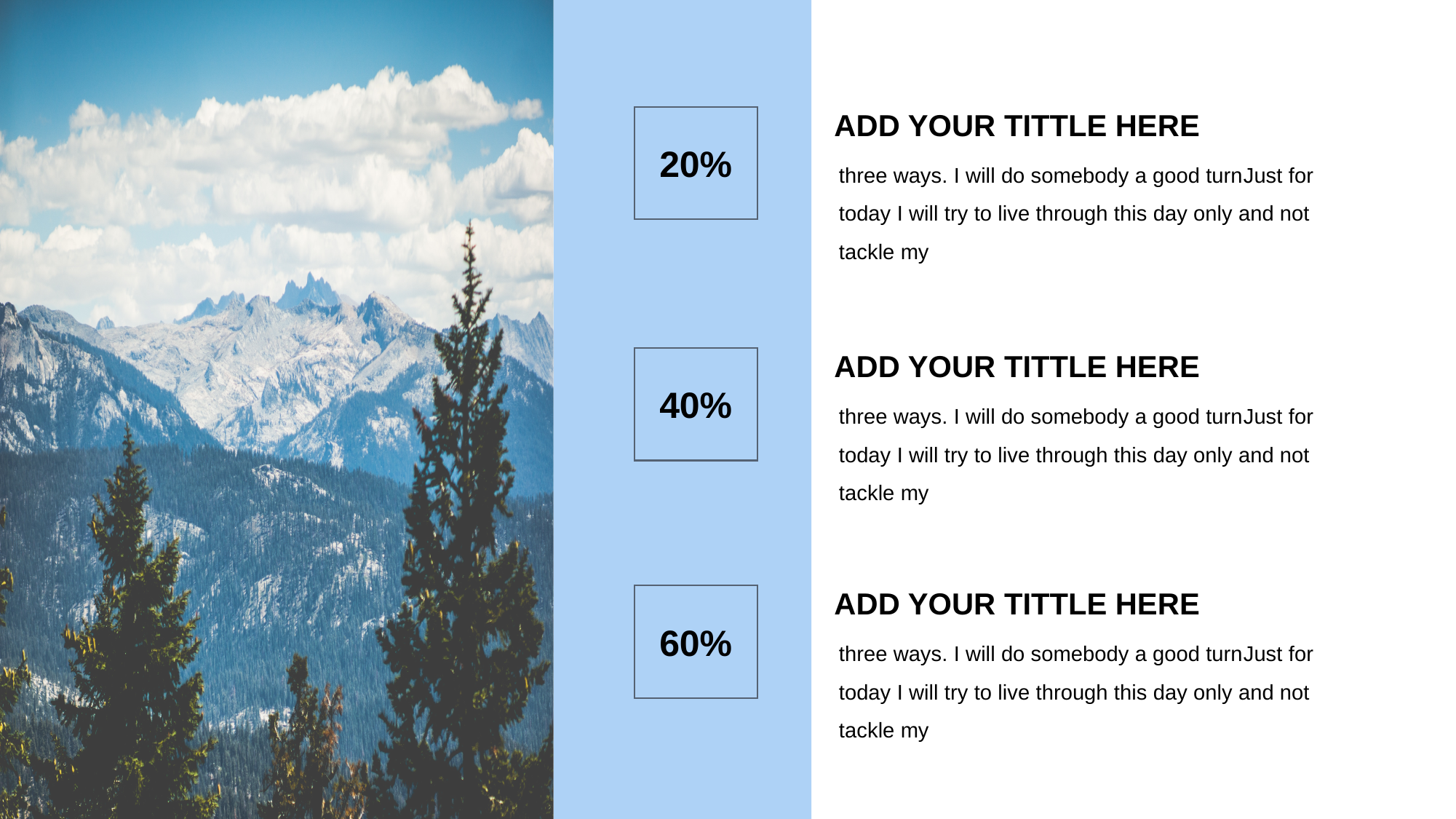

ADD YOUR TITTLE HERE

20%
three ways. I will do somebody a good turnJust for today I will try to live through this day only and not tackle my
ADD YOUR TITTLE HERE

40%
three ways. I will do somebody a good turnJust for today I will try to live through this day only and not tackle my
ADD YOUR TITTLE HERE

60%
three ways. I will do somebody a good turnJust for today I will try to live through this day only and not tackle my